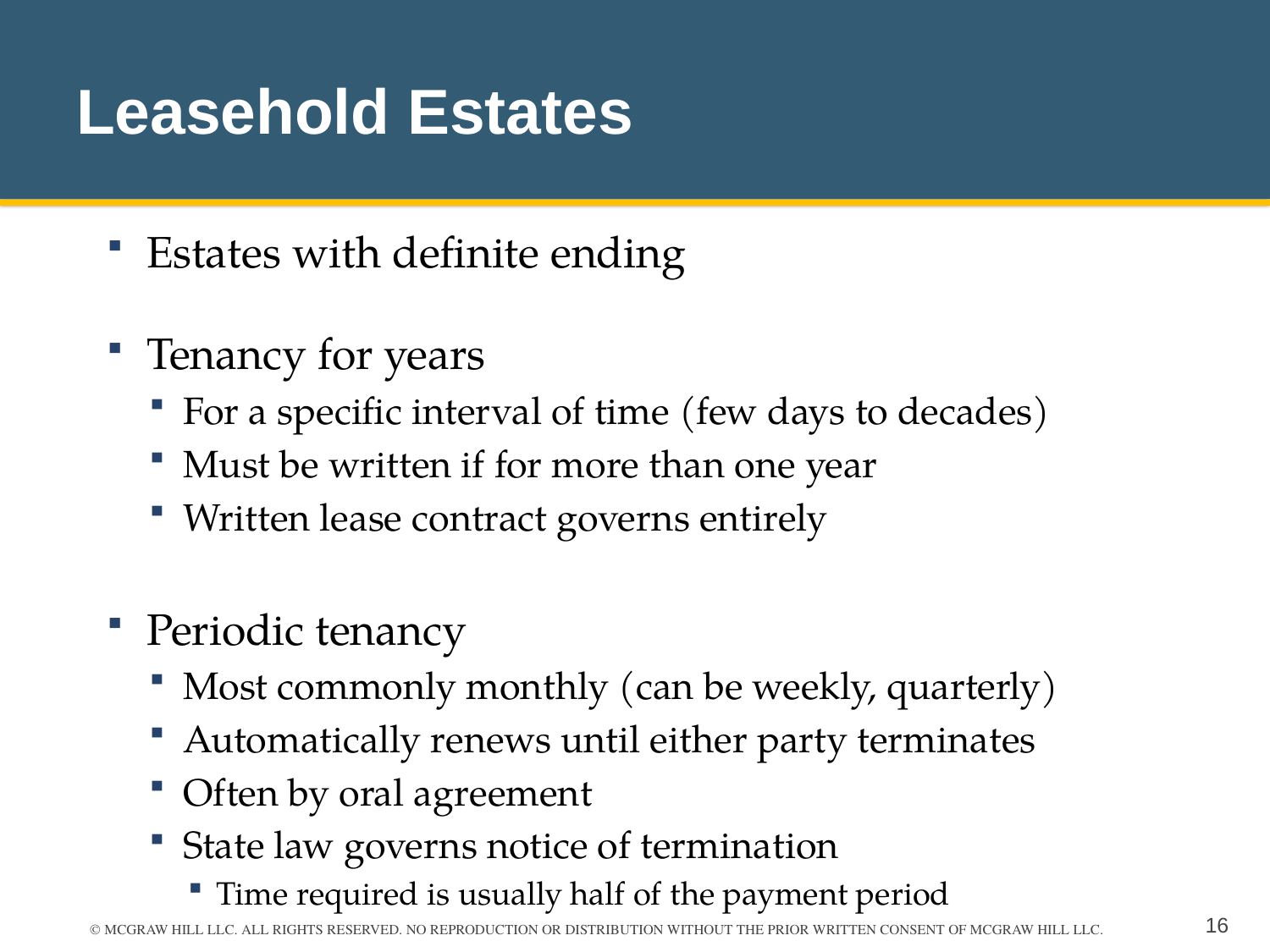

# Leasehold Estates
Estates with definite ending

Tenancy for years
For a specific interval of time (few days to decades)
Must be written if for more than one year
Written lease contract governs entirely

Periodic tenancy
Most commonly monthly (can be weekly, quarterly)
Automatically renews until either party terminates
Often by oral agreement
State law governs notice of termination
Time required is usually half of the payment period
© MCGRAW HILL LLC. ALL RIGHTS RESERVED. NO REPRODUCTION OR DISTRIBUTION WITHOUT THE PRIOR WRITTEN CONSENT OF MCGRAW HILL LLC.
16